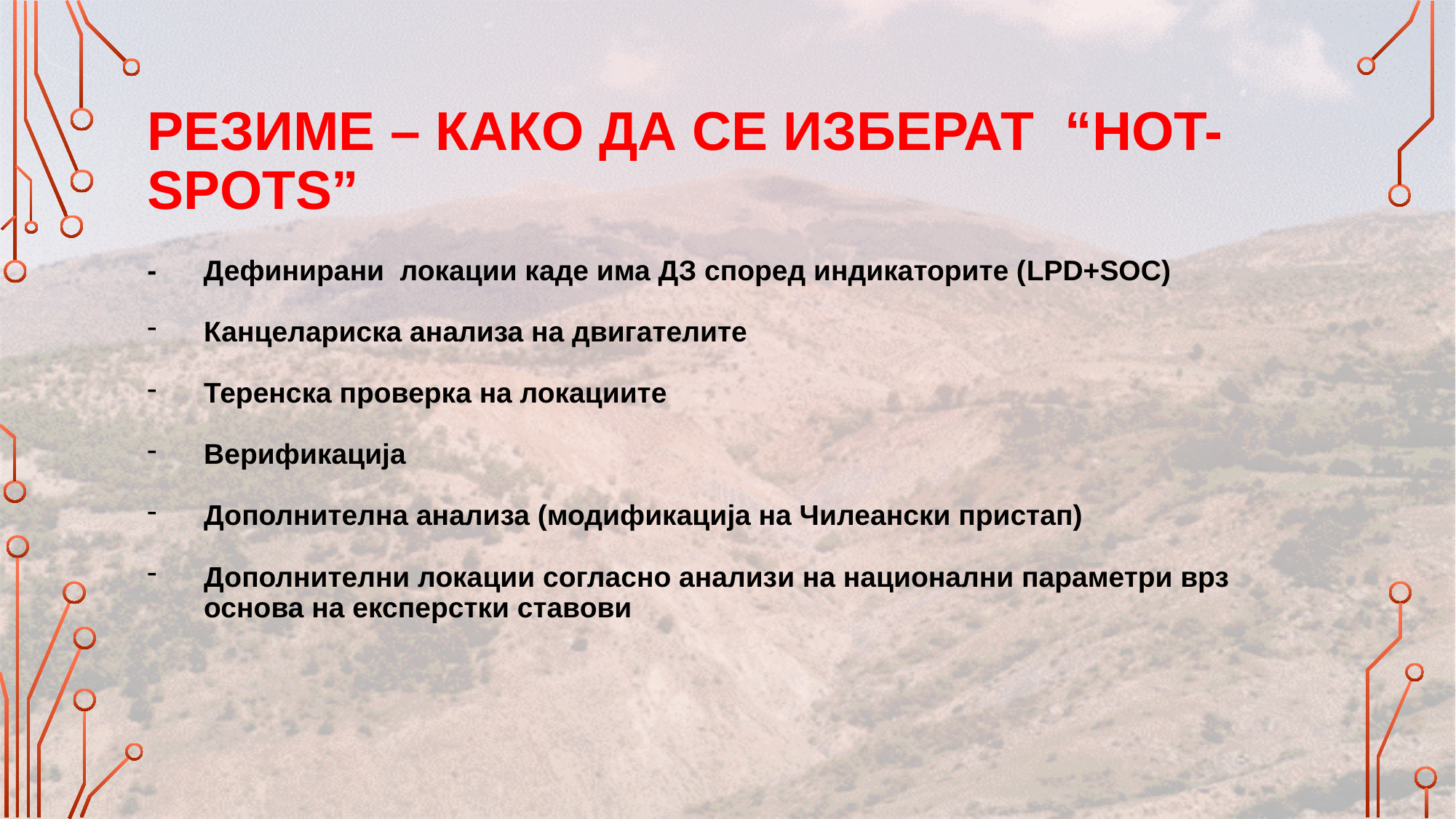

# РЕЗИМЕ – како да се изберат  “hot-spots”
-      Дефинирани  локации каде има ДЗ според индикаторите (LPD+SOC)

Канцелариска анализа на двигателите

Теренска проверка на локациите

Верификација

Дополнителна анализа (модификација на Чилеански пристап)

Дополнителни локации согласно анализи на национални параметри врз основа на експерстки ставови